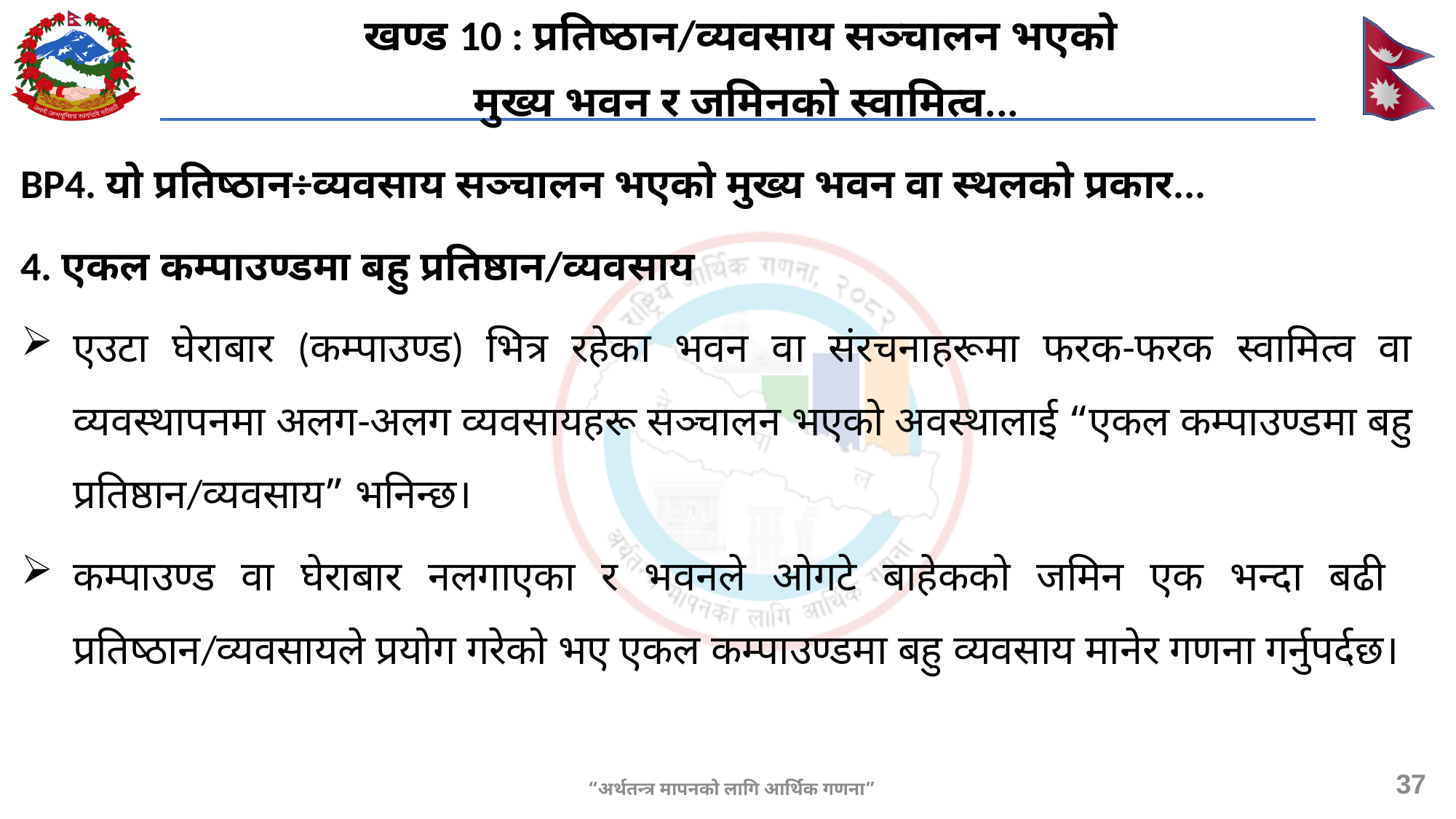

खण्ड 10 : प्रतिष्ठान/व्यवसाय सञ्चालन भएको
मुख्य भवन र जमिनको स्वामित्व...
BP4. यो प्रतिष्ठान÷व्यवसाय सञ्चालन भएको मुख्य भवन वा स्थलको प्रकार...
4. एकल कम्पाउण्डमा बहु प्रतिष्ठान/व्यवसाय
एउटा घेराबार (कम्पाउण्ड) भित्र रहेका भवन वा संरचनाहरूमा फरक-फरक स्वामित्व वा व्यवस्थापनमा अलग-अलग व्यवसायहरू सञ्चालन भएको अवस्थालाई “एकल कम्पाउण्डमा बहु प्रतिष्ठान/व्यवसाय” भनिन्छ।
कम्पाउण्ड वा घेराबार नलगाएका र भवनले ओगटे बाहेकको जमिन एक भन्दा बढी  प्रतिष्ठान/व्यवसायले प्रयोग गरेको भए एकल कम्पाउण्डमा बहु व्यवसाय मानेर गणना गर्नुपर्दछ।
37
“अर्थतन्त्र मापनको लागि आर्थिक गणना”